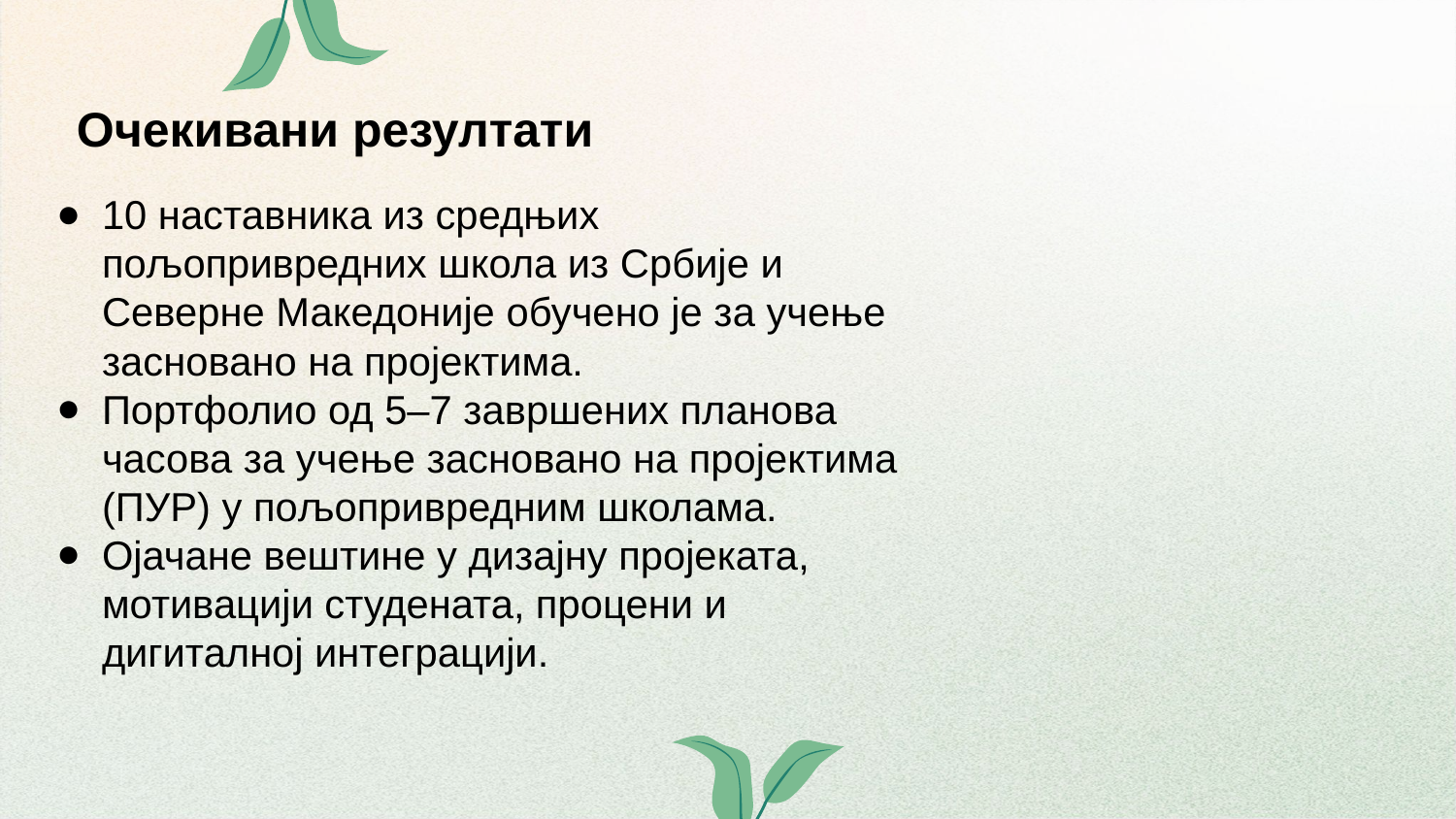

# Очекивани резултати

10 наставника из средњих пољопривредних школа из Србије и Северне Македоније обучено је за учење засновано на пројектима.
Портфолио од 5–7 завршених планова часова за учење засновано на пројектима (ПУР) у пољопривредним школама.
Ојачане вештине у дизајну пројеката, мотивацији студената, процени и дигиталној интеграцији.